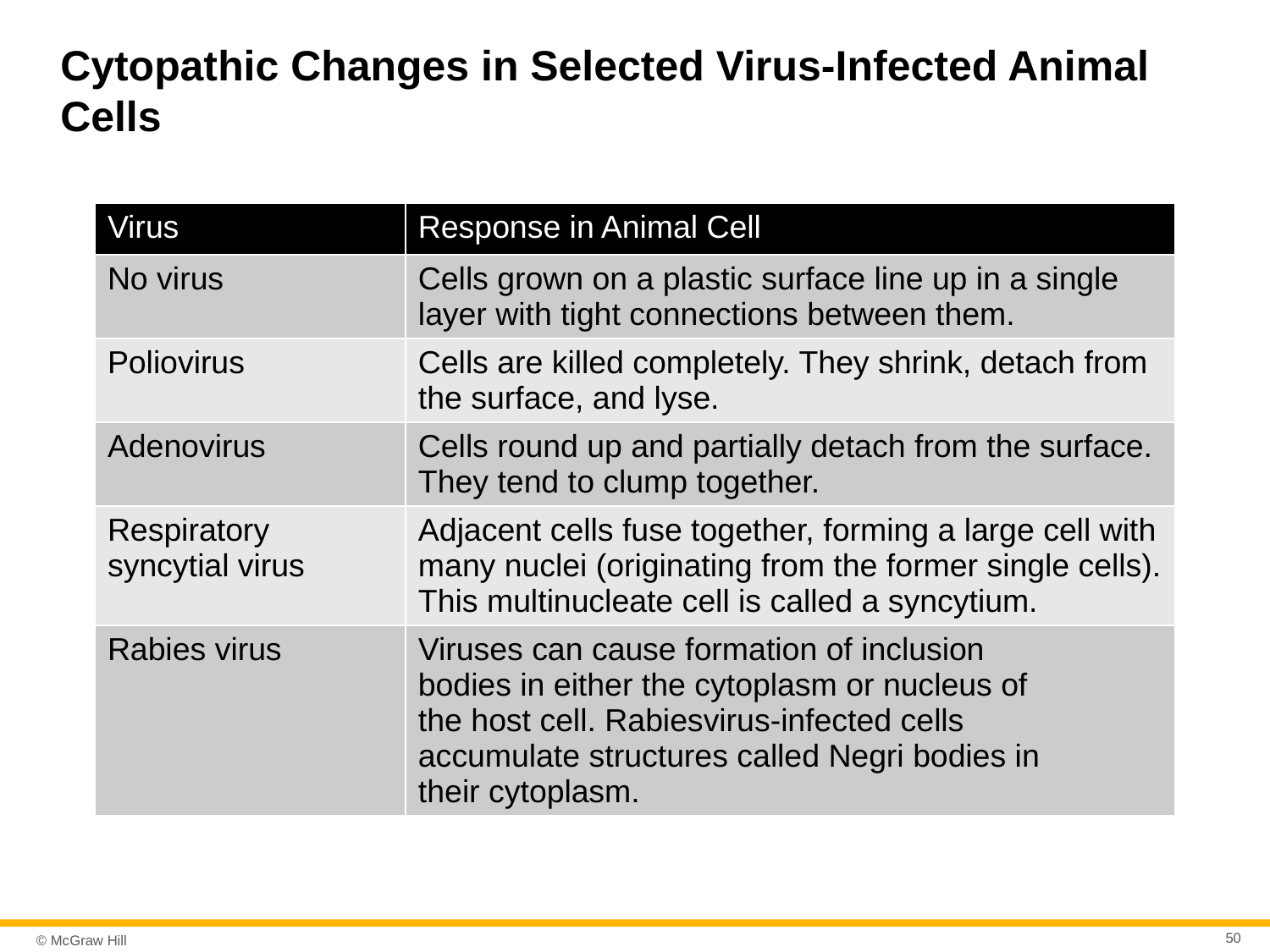

# Cytopathic Changes in Selected Virus-Infected Animal Cells
| Virus | Response in Animal Cell |
| --- | --- |
| No virus | Cells grown on a plastic surface line up in a single layer with tight connections between them. |
| Poliovirus | Cells are killed completely. They shrink, detach from the surface, and lyse. |
| Adenovirus | Cells round up and partially detach from the surface. They tend to clump together. |
| Respiratory syncytial virus | Adjacent cells fuse together, forming a large cell with many nuclei (originating from the former single cells). This multinucleate cell is called a syncytium. |
| Rabies virus | Viruses can cause formation of inclusion bodies in either the cytoplasm or nucleus of the host cell. Rabiesvirus-infected cells accumulate structures called Negri bodies in their cytoplasm. |